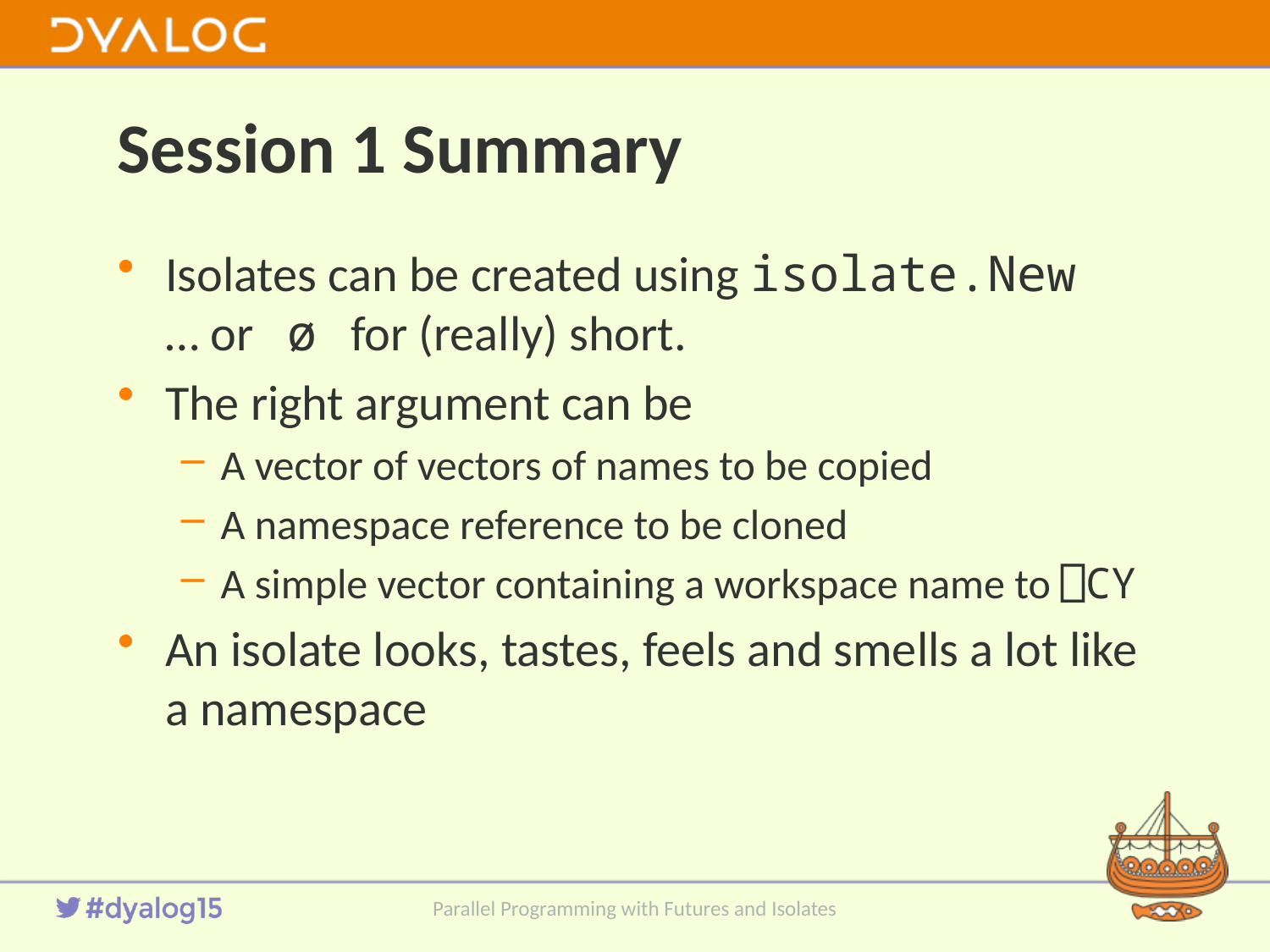

# Session 1 Summary
Isolates can be created using isolate.New
… or   ø   for (really) short.
The right argument can be
A vector of vectors of names to be copied
A namespace reference to be cloned
A simple vector containing a workspace name to ⎕CY
An isolate looks, tastes, feels and smells a lot like a namespace
Parallel Programming with Futures and Isolates